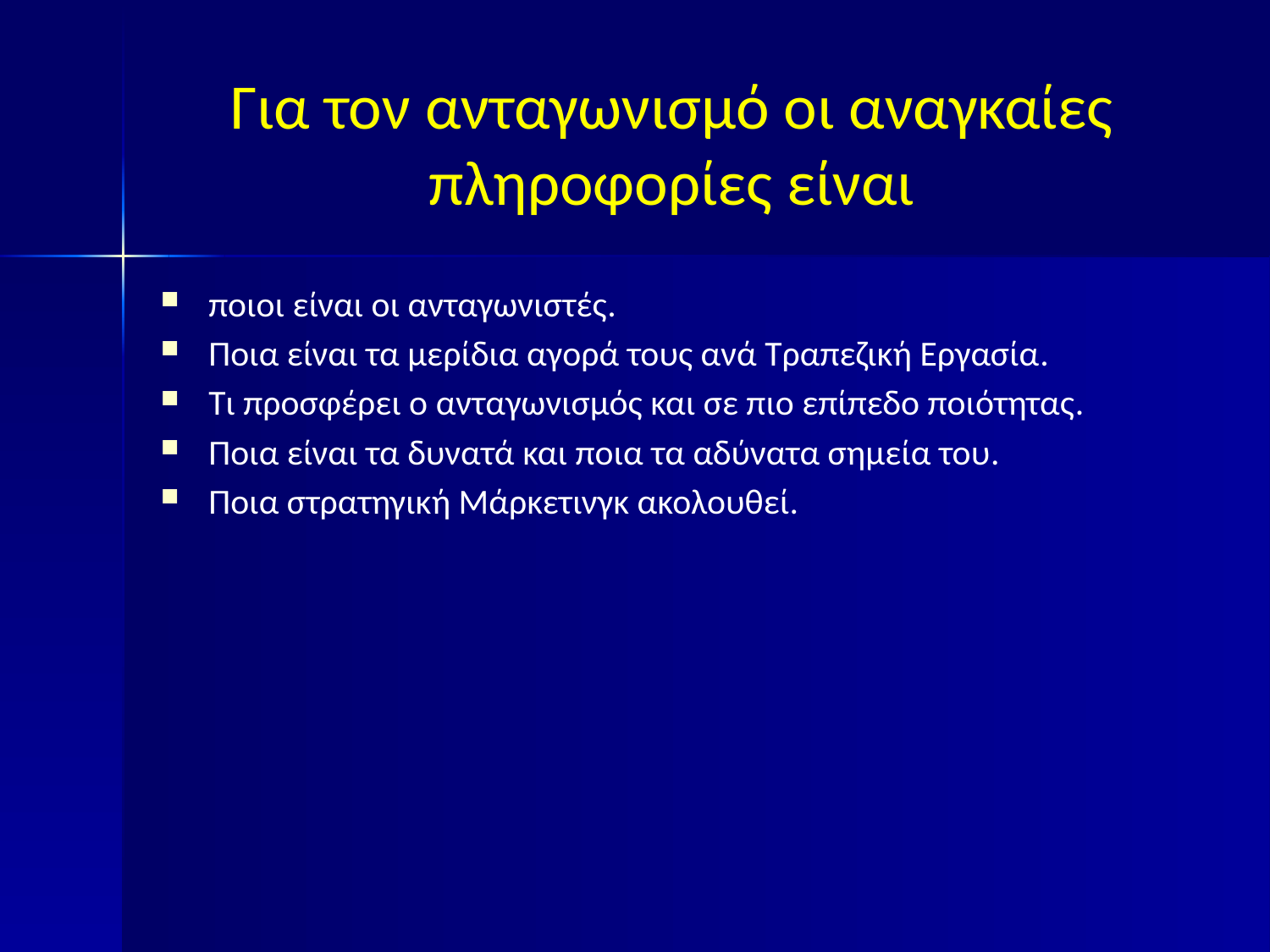

# Για τον ανταγωνισμό οι αναγκαίες πληροφορίες είναι
ποιοι είναι οι ανταγωνιστές.
Ποια είναι τα μερίδια αγορά τους ανά Τραπεζική Εργασία.
Τι προσφέρει ο ανταγωνισμός και σε πιο επίπεδο ποιότητας.
Ποια είναι τα δυνατά και ποια τα αδύνατα σημεία του.
Ποια στρατηγική Μάρκετινγκ ακολουθεί.